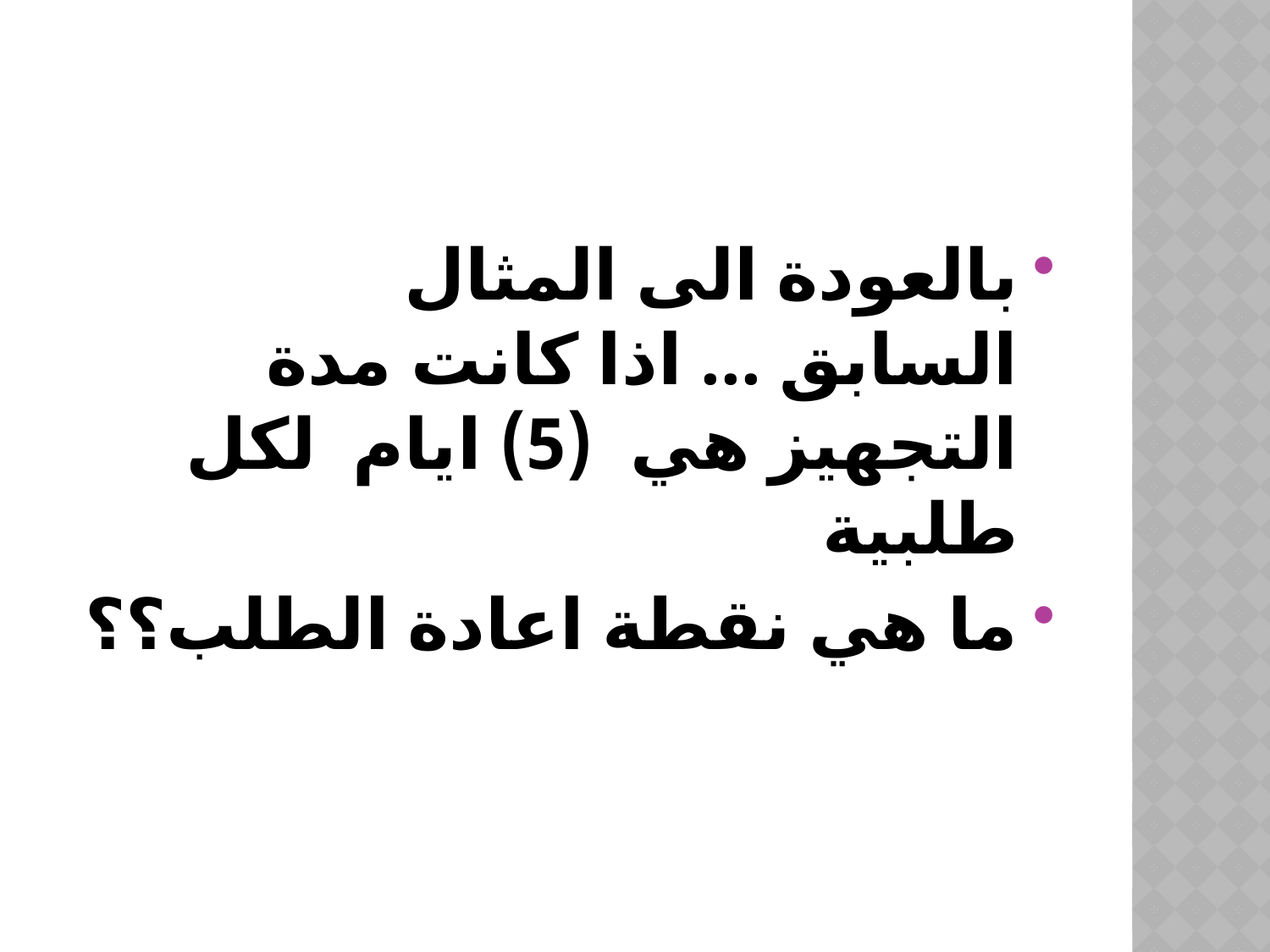

#
بالعودة الى المثال السابق ... اذا كانت مدة التجهيز هي  (5) ايام  لكل طلبية
ما هي نقطة اعادة الطلب؟؟